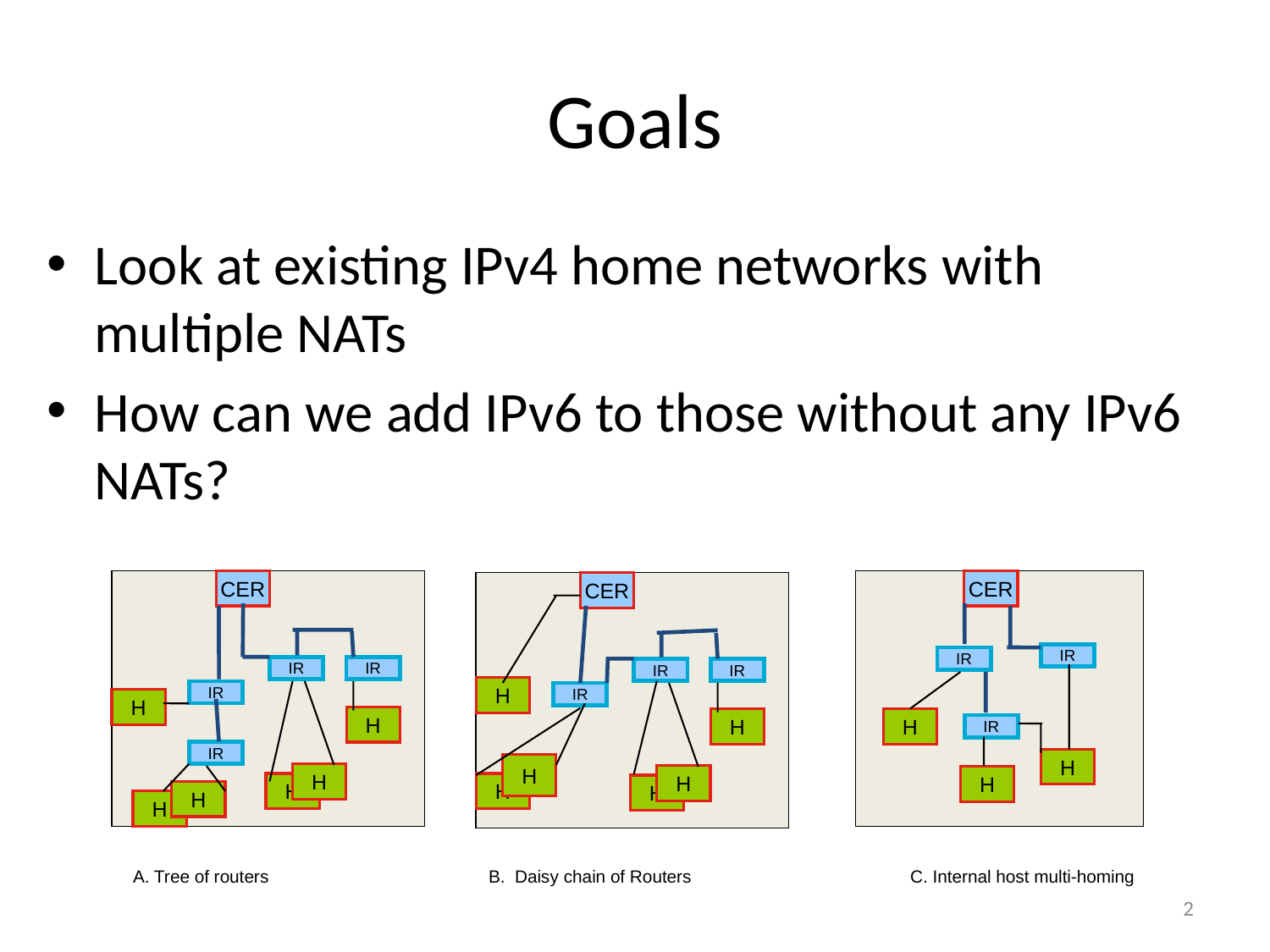

# Goals
Look at existing IPv4 home networks with multiple NATs
How can we add IPv6 to those without any IPv6 NATs?

CER

ER
CER

CER

IR
IR

IR
IR

IR
IR

H

IR

IR

H

H

H
H
IR

IR
H
H

H
H

H
H
H
H
H
H
A. Tree of routers
B.  Daisy chain of Routers
C. Internal host multi-homing
2